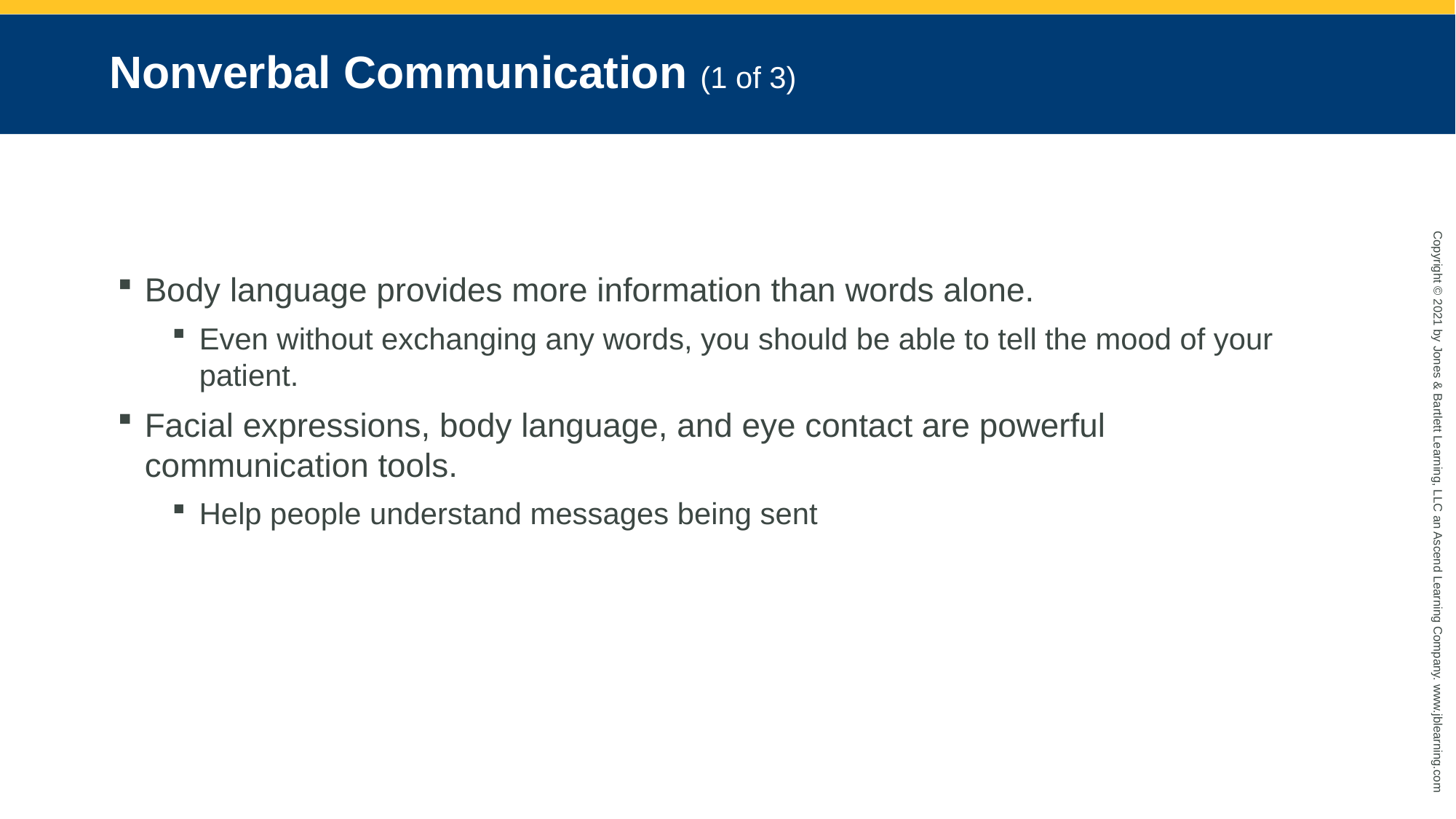

# Nonverbal Communication (1 of 3)
Body language provides more information than words alone.
Even without exchanging any words, you should be able to tell the mood of your patient.
Facial expressions, body language, and eye contact are powerful communication tools.
Help people understand messages being sent